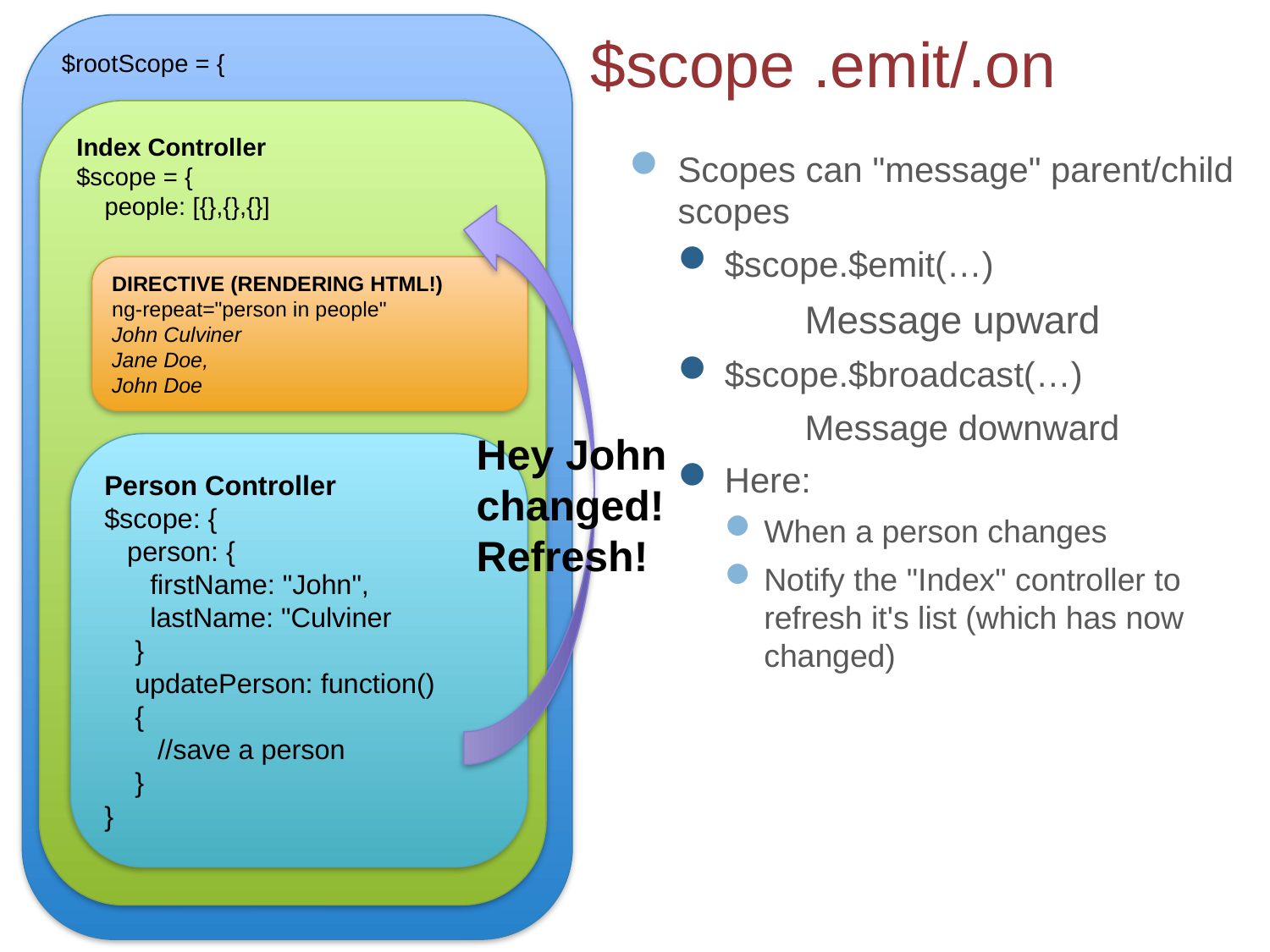

$rootScope = {

}
$scope .emit/.on
Index Controller
$scope = {
    people: [{},{},{}]

}
Scopes can "message" parent/child scopes
$scope.$emit(…)
	Message upward
$scope.$broadcast(…)
	Message downward
Here:
When a person changes
Notify the "Index" controller to refresh it's list (which has now changed)
DIRECTIVE (RENDERING HTML!)
ng-repeat="person in people"
John Culviner
Jane Doe,
John Doe

Hey John changed!
Refresh!
Person Controller
$scope: {
   person: {
      firstName: "John",
      lastName: "Culviner
    }
    updatePerson: function()
    {
       //save a person
    }
}